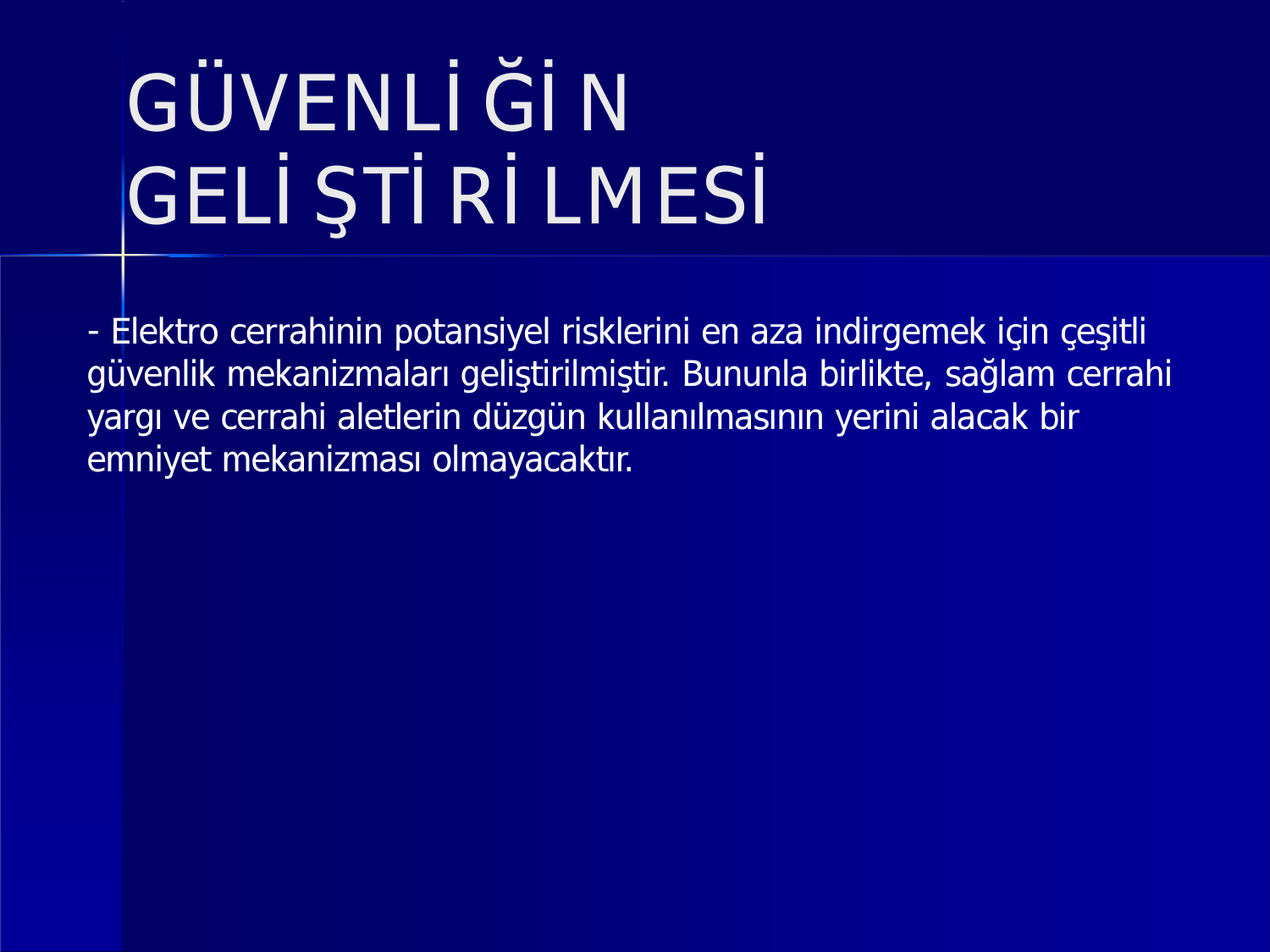

# GÜVENLİĞİN GELİŞTİRİLMESİ
- Elektro cerrahinin potansiyel risklerini en aza indirgemek için çeşitli güvenlik mekanizmaları geliştirilmiştir. Bununla birlikte, sağlam cerrahi yargı ve cerrahi aletlerin düzgün kullanılmasının yerini alacak bir emniyet mekanizması olmayacaktır.